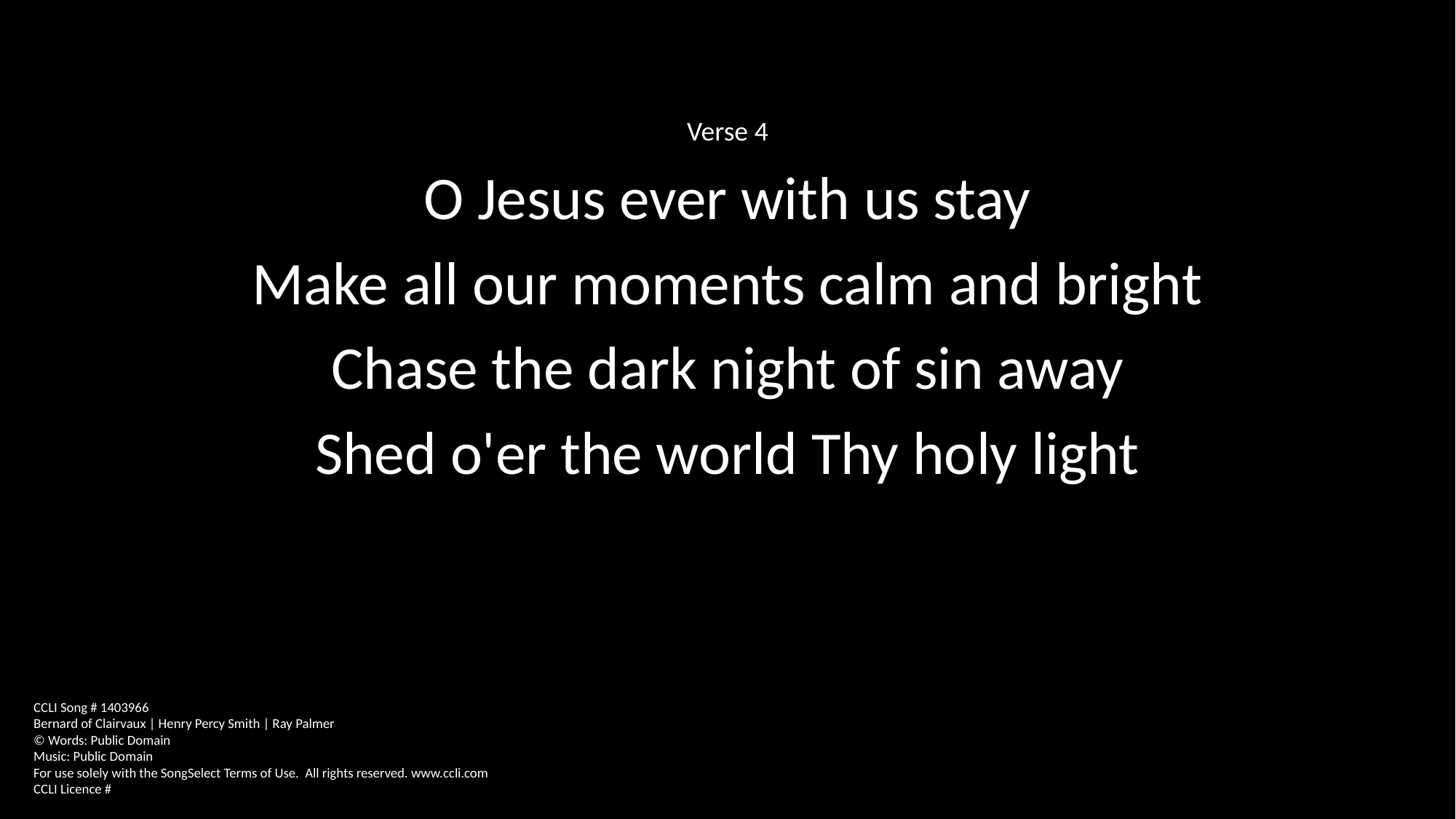

Verse 4
O Jesus ever with us stay
Make all our moments calm and bright
Chase the dark night of sin away
Shed o'er the world Thy holy light
CCLI Song # 1403966
Bernard of Clairvaux | Henry Percy Smith | Ray Palmer
© Words: Public Domain
Music: Public Domain
For use solely with the SongSelect Terms of Use.  All rights reserved. www.ccli.com
CCLI Licence #